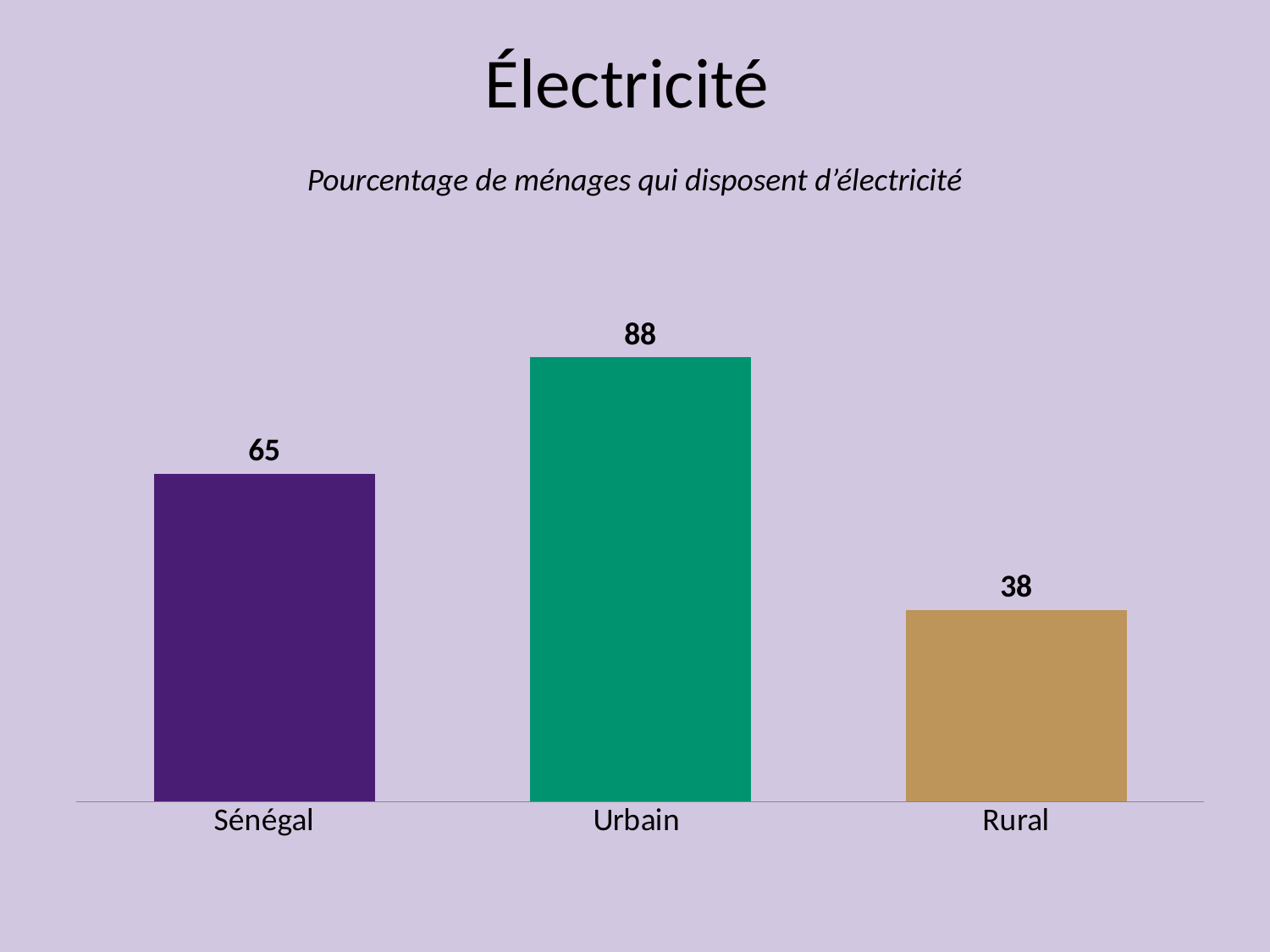

# Électricité
Pourcentage de ménages qui disposent d’électricité

### Chart

| Category | Series 1 |
|---|---|
| Sénégal | 65.0 |
| Urbain  | 88.0 |
| Rural | 38.0 |